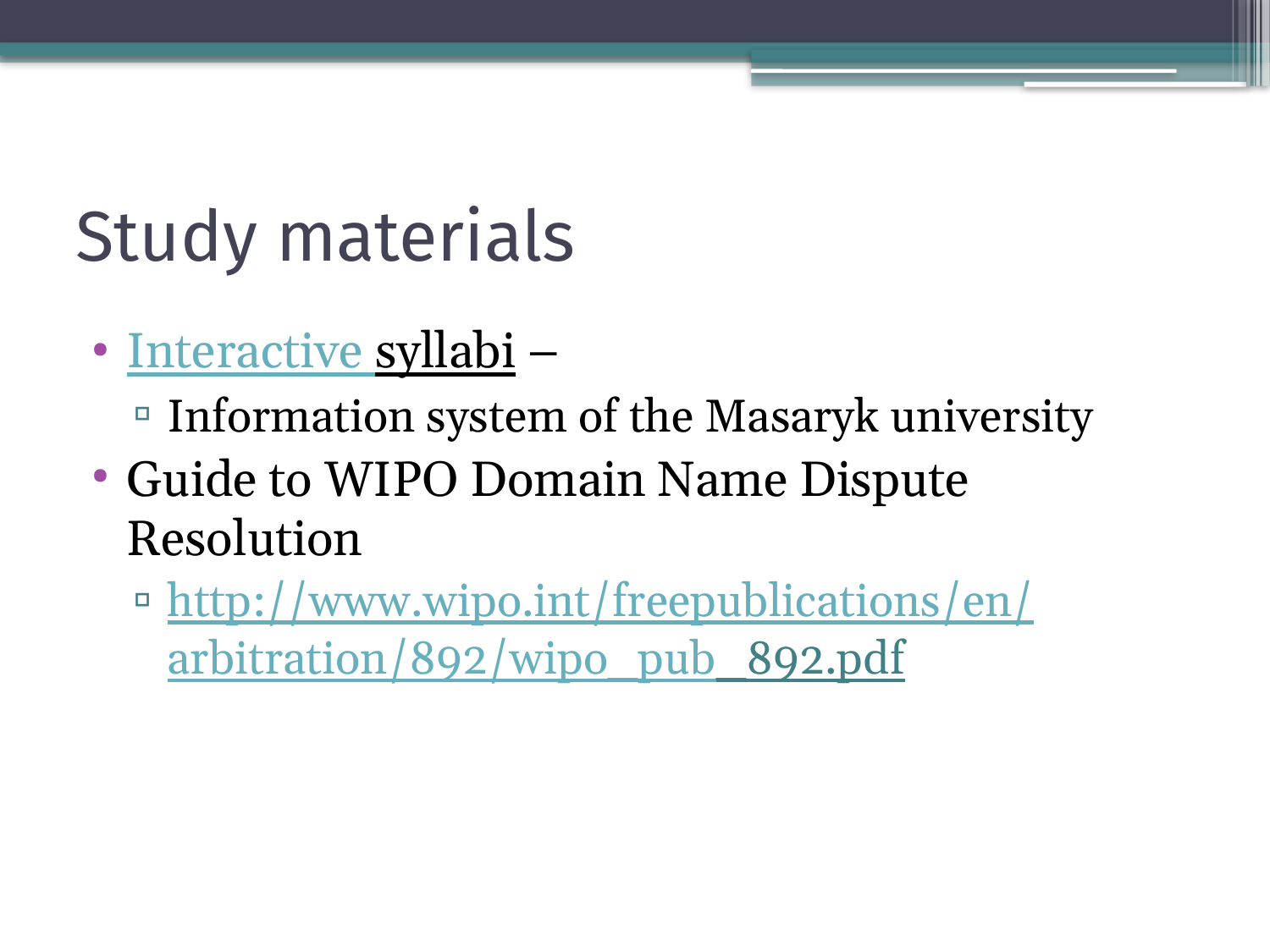

# Study materials
Interactive syllabi –
Information system of the Masaryk university
Guide to WIPO Domain Name Dispute Resolution
http://www.wipo.int/freepublications/en/arbitration/892/wipo_pub_892.pdf